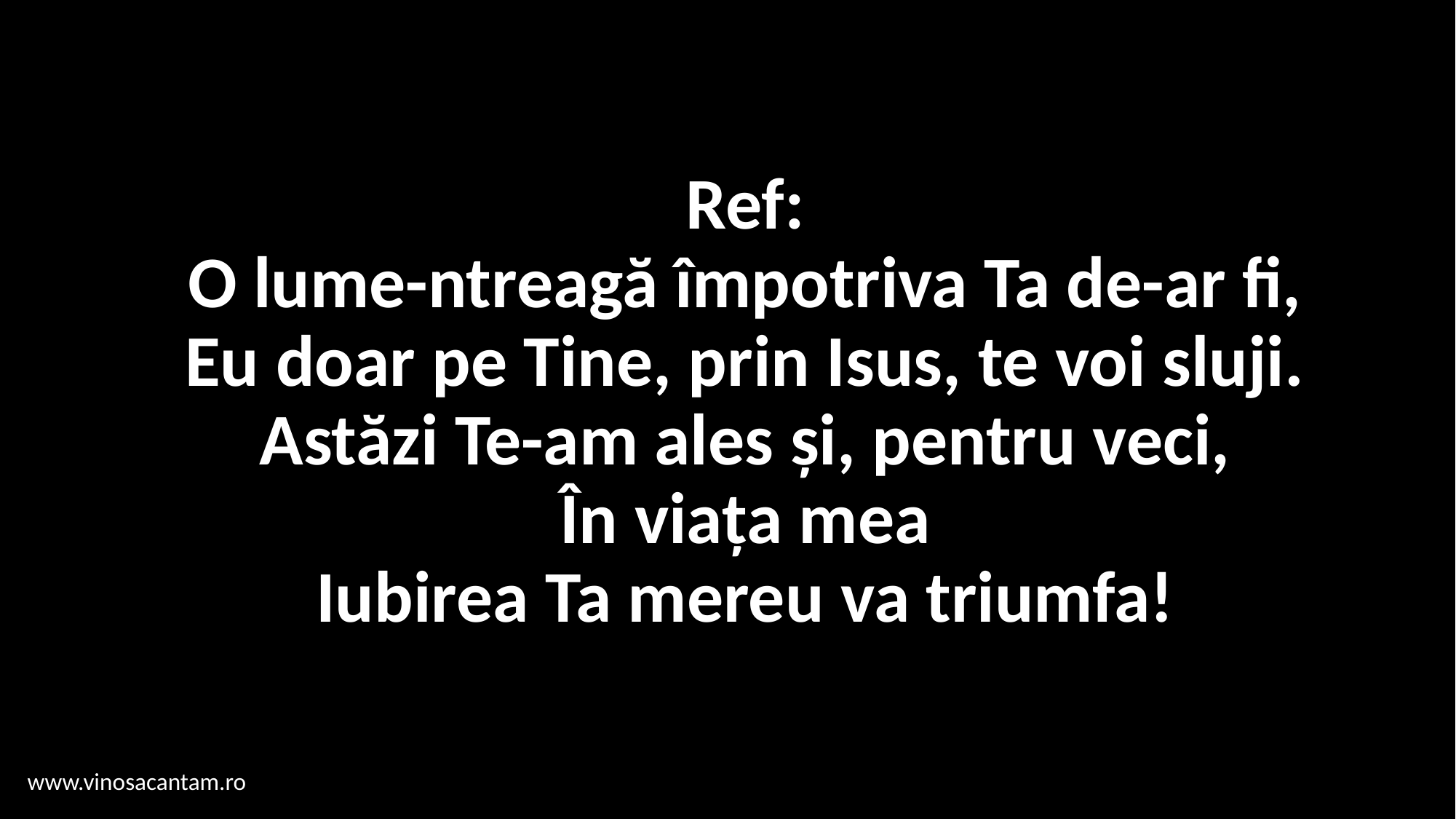

# Ref: O lume-ntreagă împotriva Ta de-ar fi, Eu doar pe Tine, prin Isus, te voi sluji. Astăzi Te-am ales și, pentru veci, În viața mea Iubirea Ta mereu va triumfa!
www.vinosacantam.ro